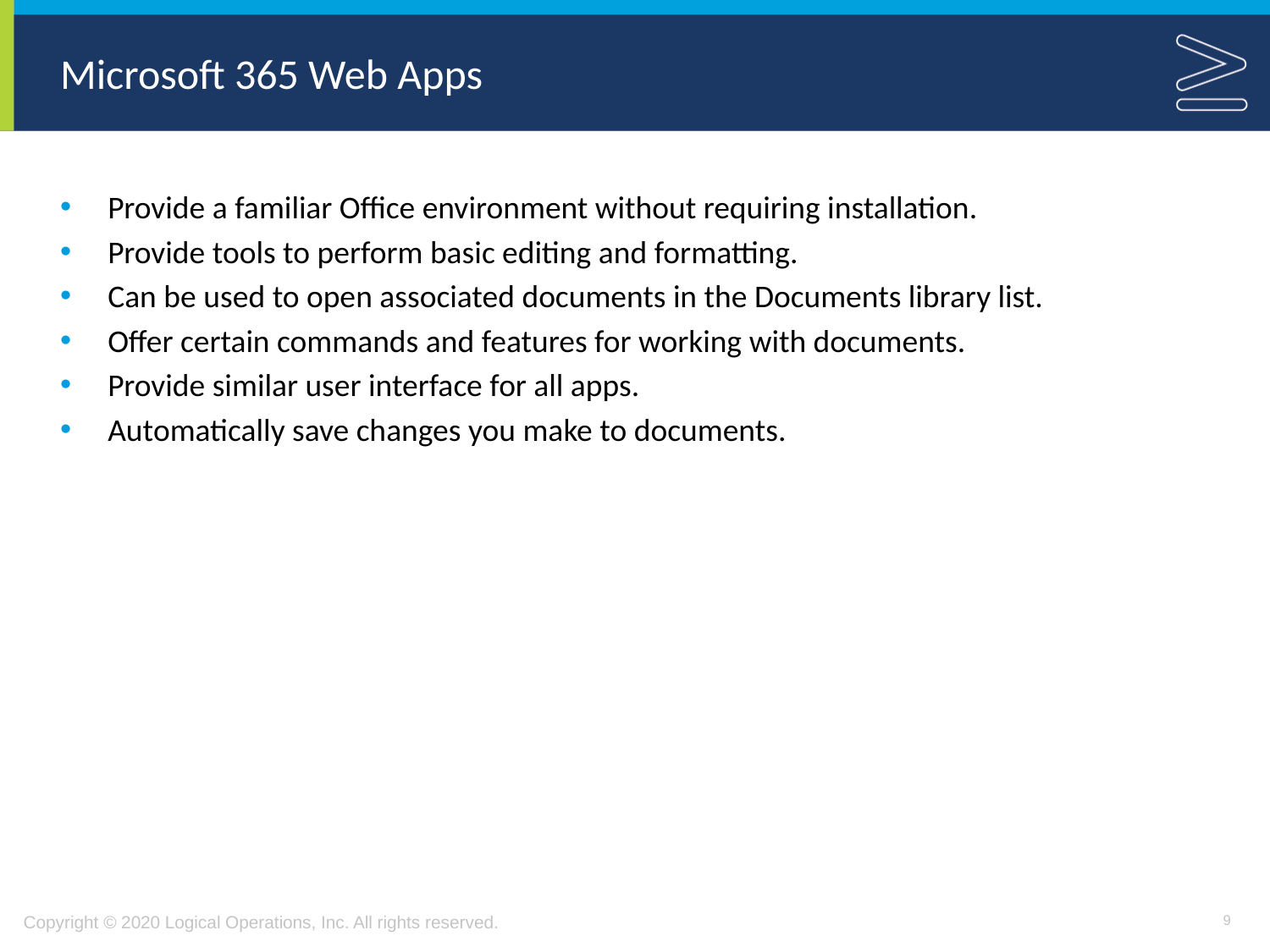

# Microsoft 365 Web Apps
Provide a familiar Office environment without requiring installation.
Provide tools to perform basic editing and formatting.
Can be used to open associated documents in the Documents library list.
Offer certain commands and features for working with documents.
Provide similar user interface for all apps.
Automatically save changes you make to documents.
9